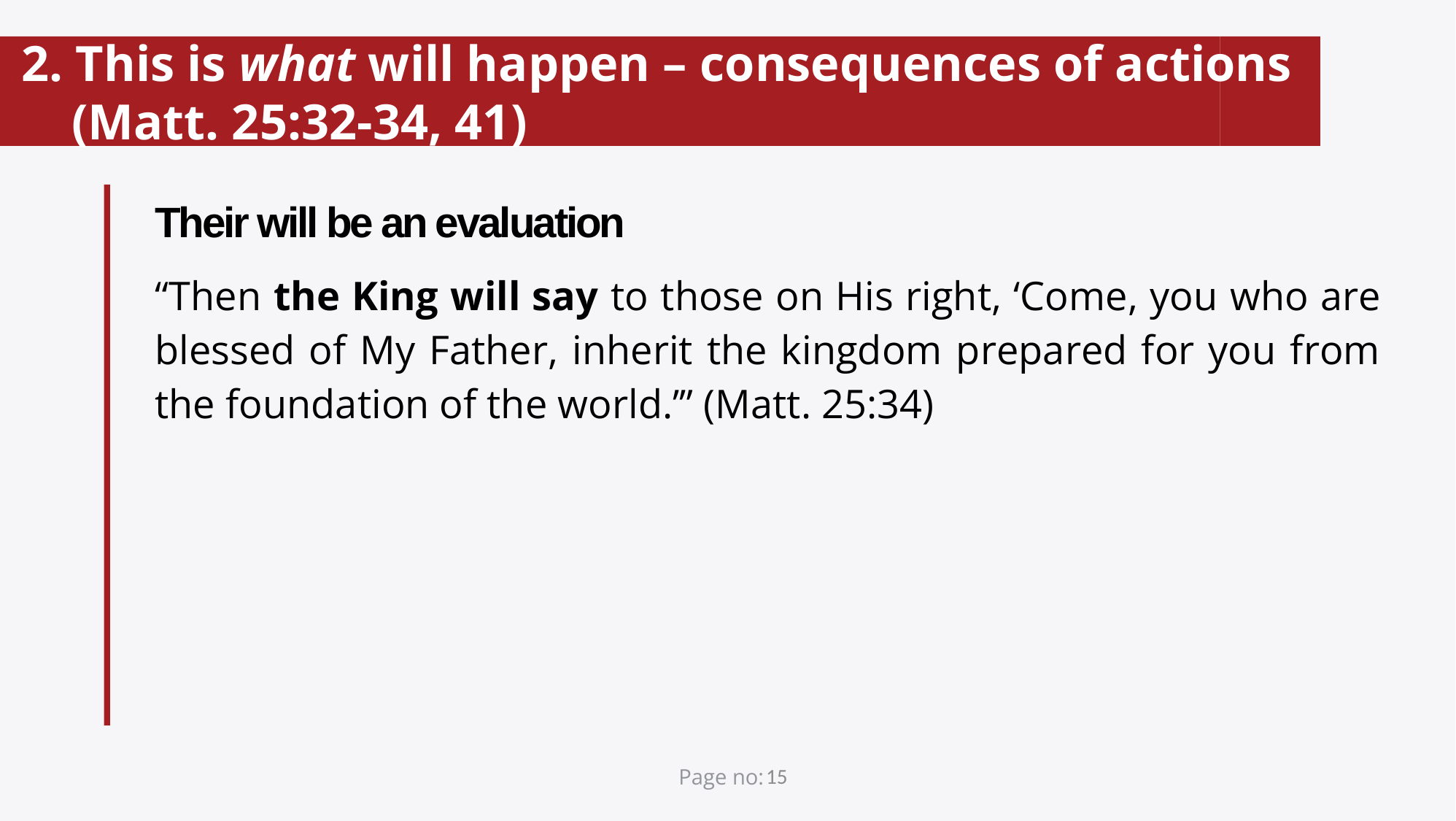

# 2. This is what will happen – consequences of actions (Matt. 25:32-34, 41)
Their will be an evaluation
“Then the King will say to those on His right, ‘Come, you who are blessed of My Father, inherit the kingdom prepared for you from the foundation of the world.’” (Matt. 25:34)